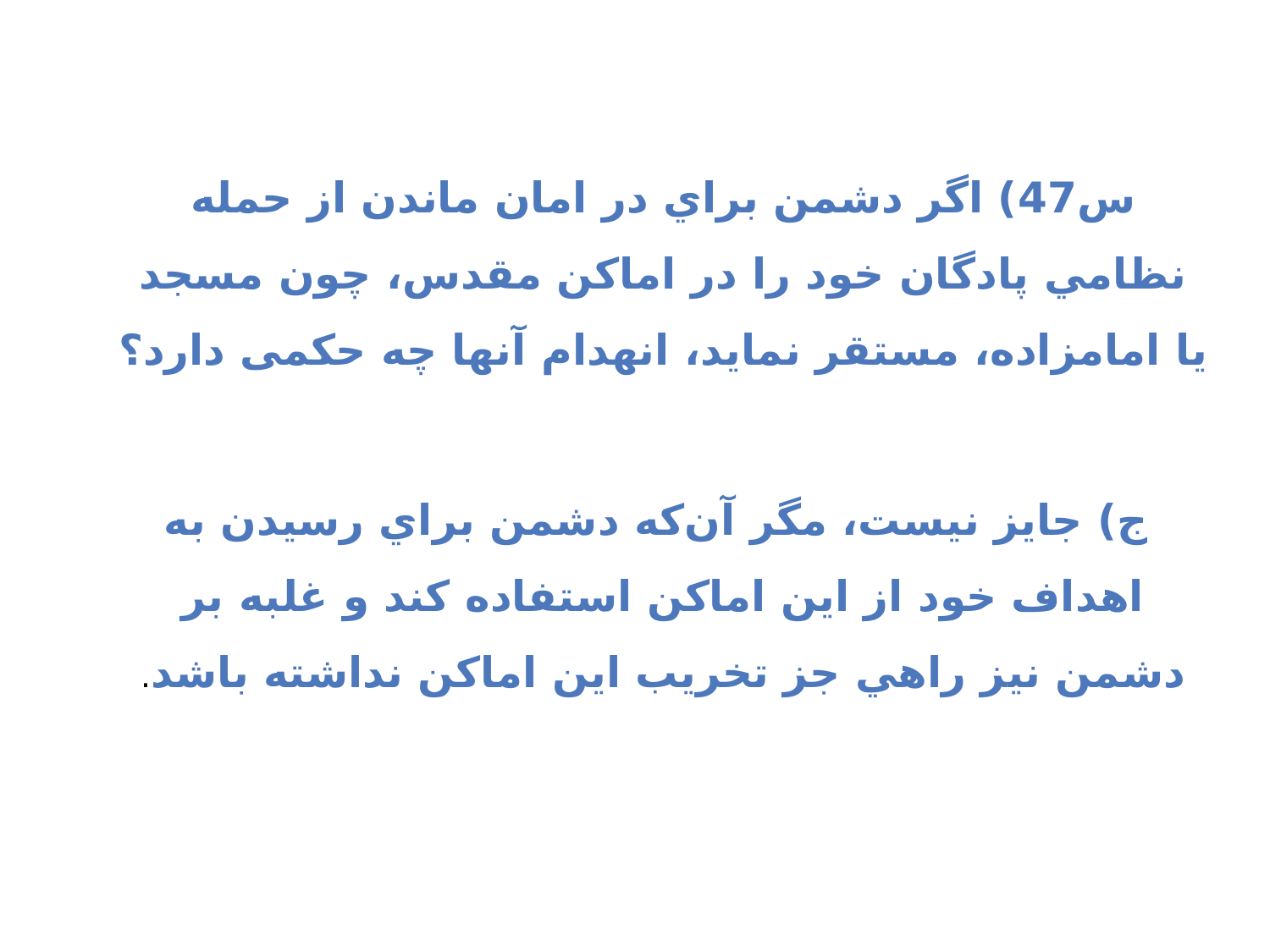

س47) اگر دشمن براي در امان ماندن از حمله نظامي پادگان خود را در اماكن مقدس، چون مسجد يا امامزاده، مستقر نمايد، انهدام آنها چه حکمی دارد؟
 ج) جايز نيست، مگر آن‌كه دشمن براي رسيدن به اهداف خود از اين اماكن استفاده ‌كند و غلبه بر دشمن نيز راهي جز تخريب اين اماكن نداشته باشد.